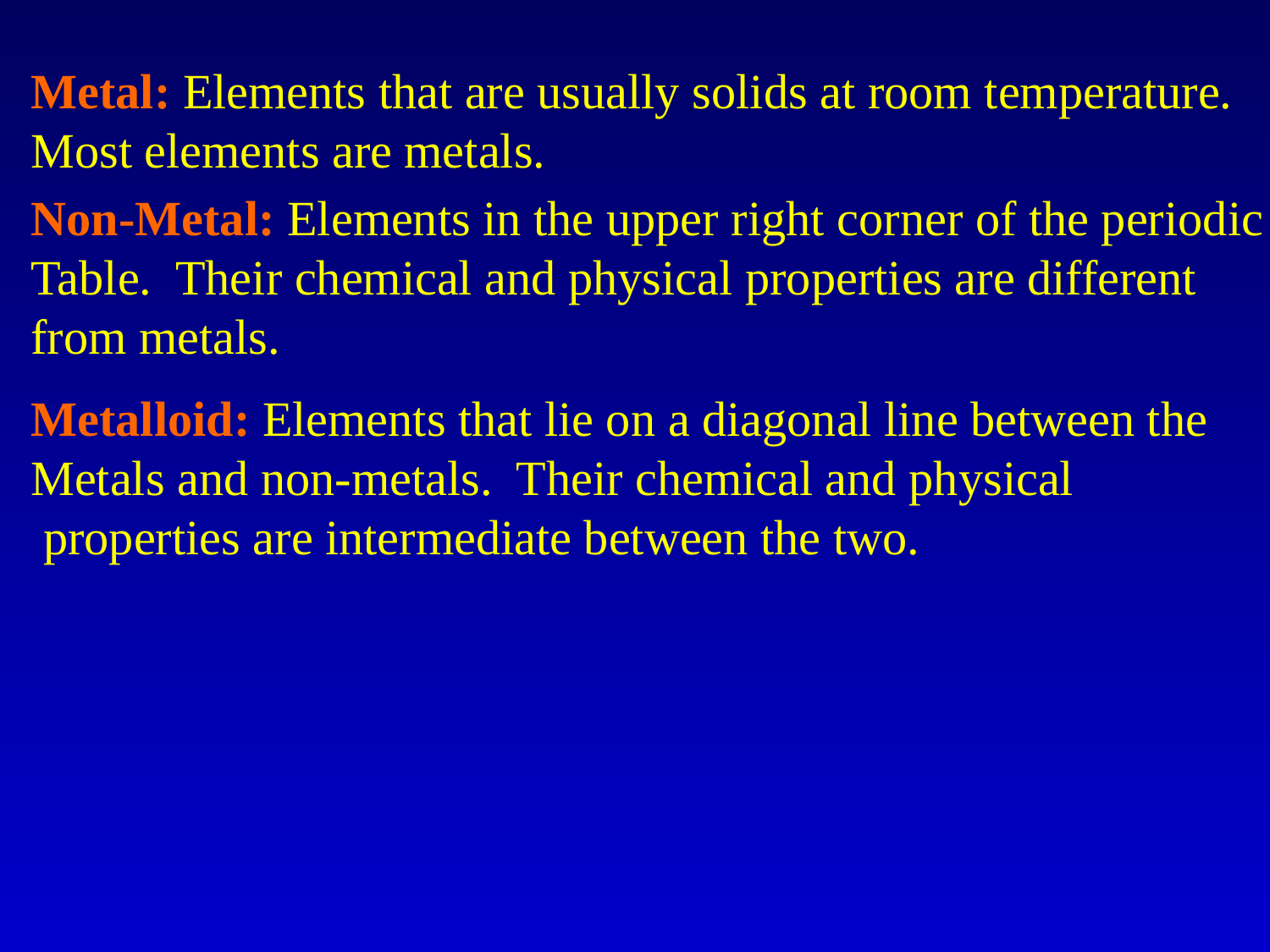

Metal: Elements that are usually solids at room temperature.
Most elements are metals.
Non-Metal: Elements in the upper right corner of the periodic
Table.  Their chemical and physical properties are different
from metals.
Metalloid: Elements that lie on a diagonal line between the
Metals and non-metals.  Their chemical and physical
 properties are intermediate between the two.